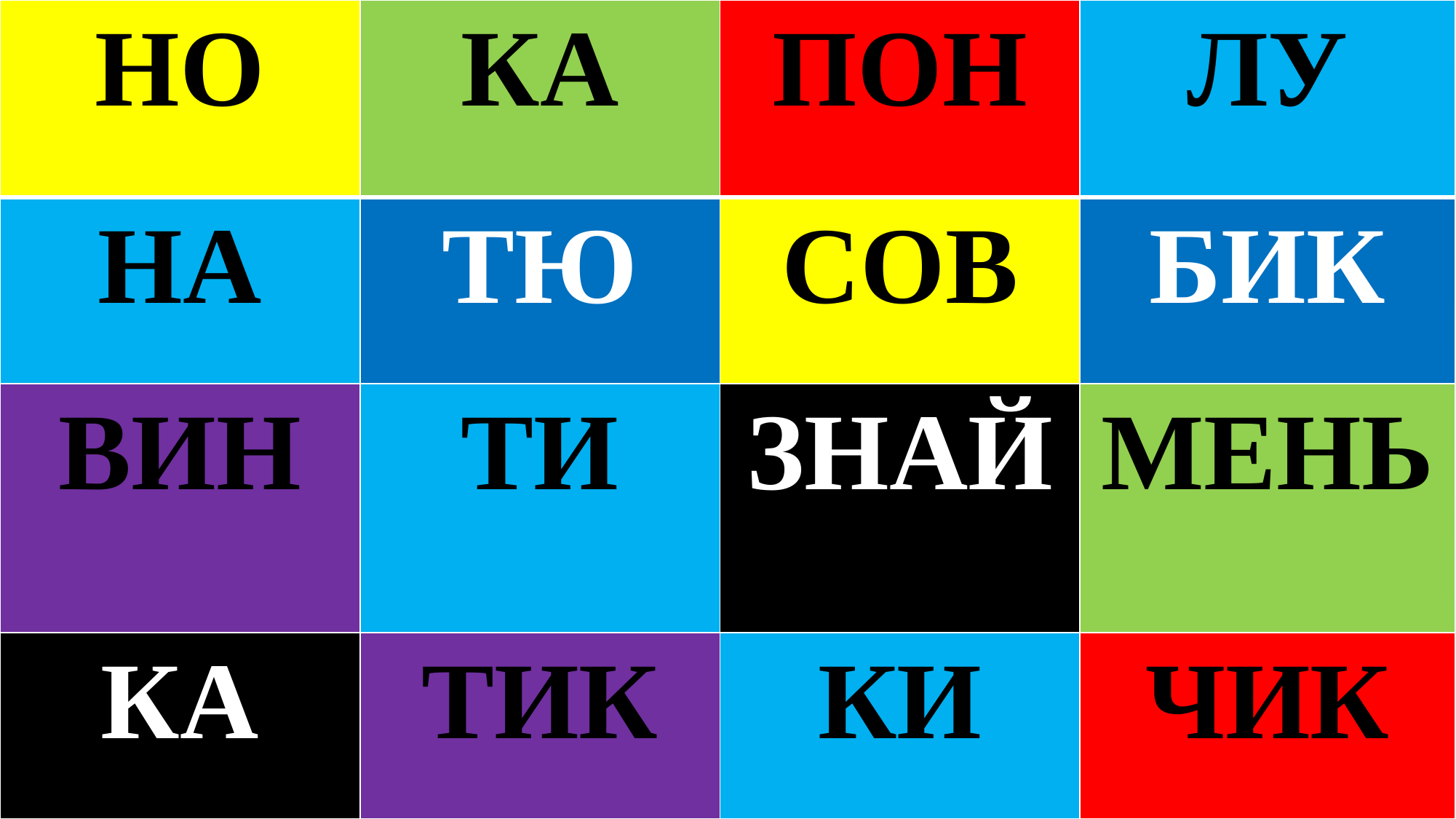

| НО | КА | ПОН | ЛУ |
| --- | --- | --- | --- |
| НА | ТЮ | СОВ | БИК |
| ВИН | ТИ | ЗНАЙ | МЕНЬ |
| КА | ТИК | КИ | ЧИК |